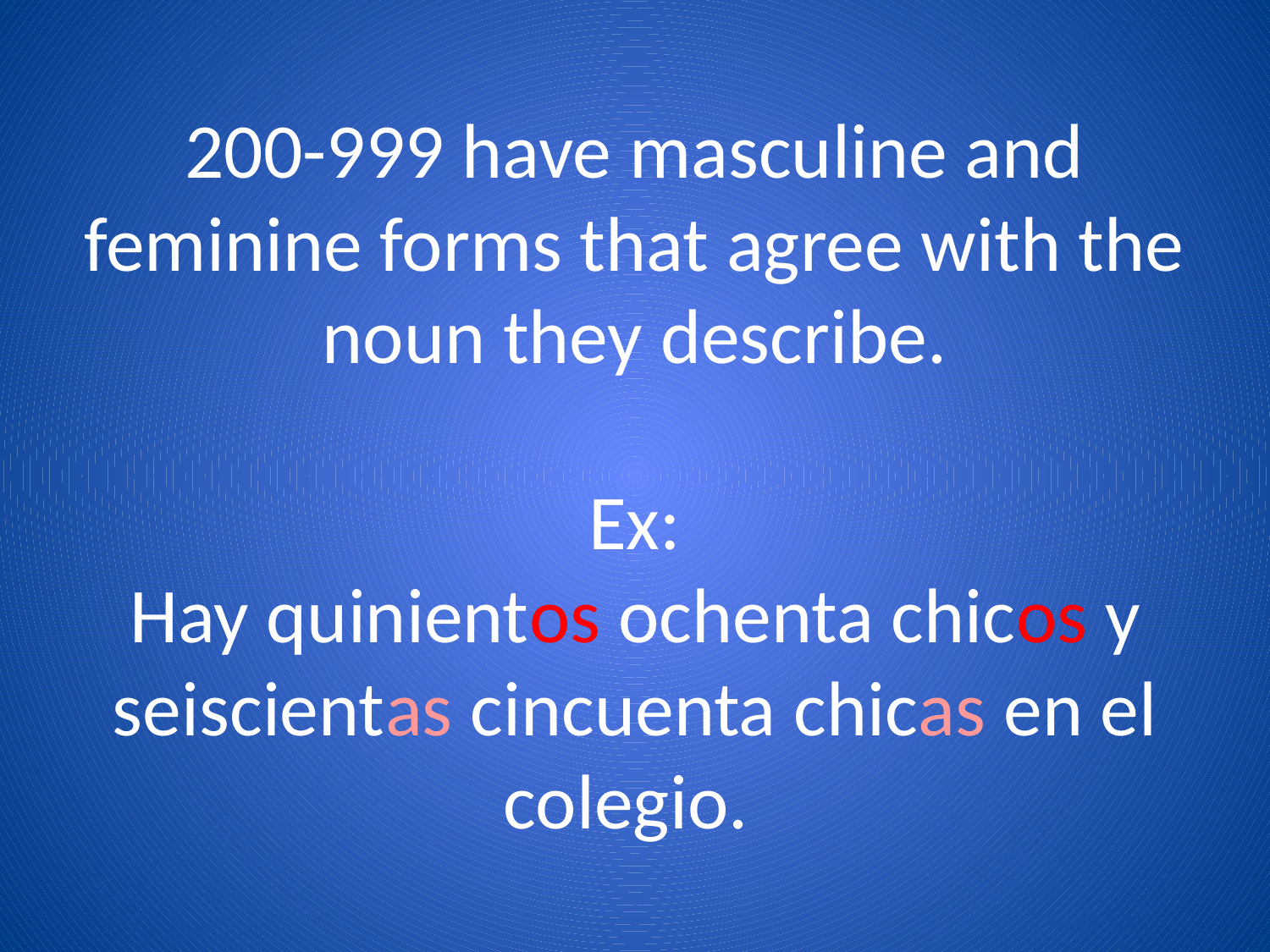

# 200-999 have masculine and feminine forms that agree with the noun they describe. Ex: Hay quinientos ochenta chicos y seiscientas cincuenta chicas en el colegio.